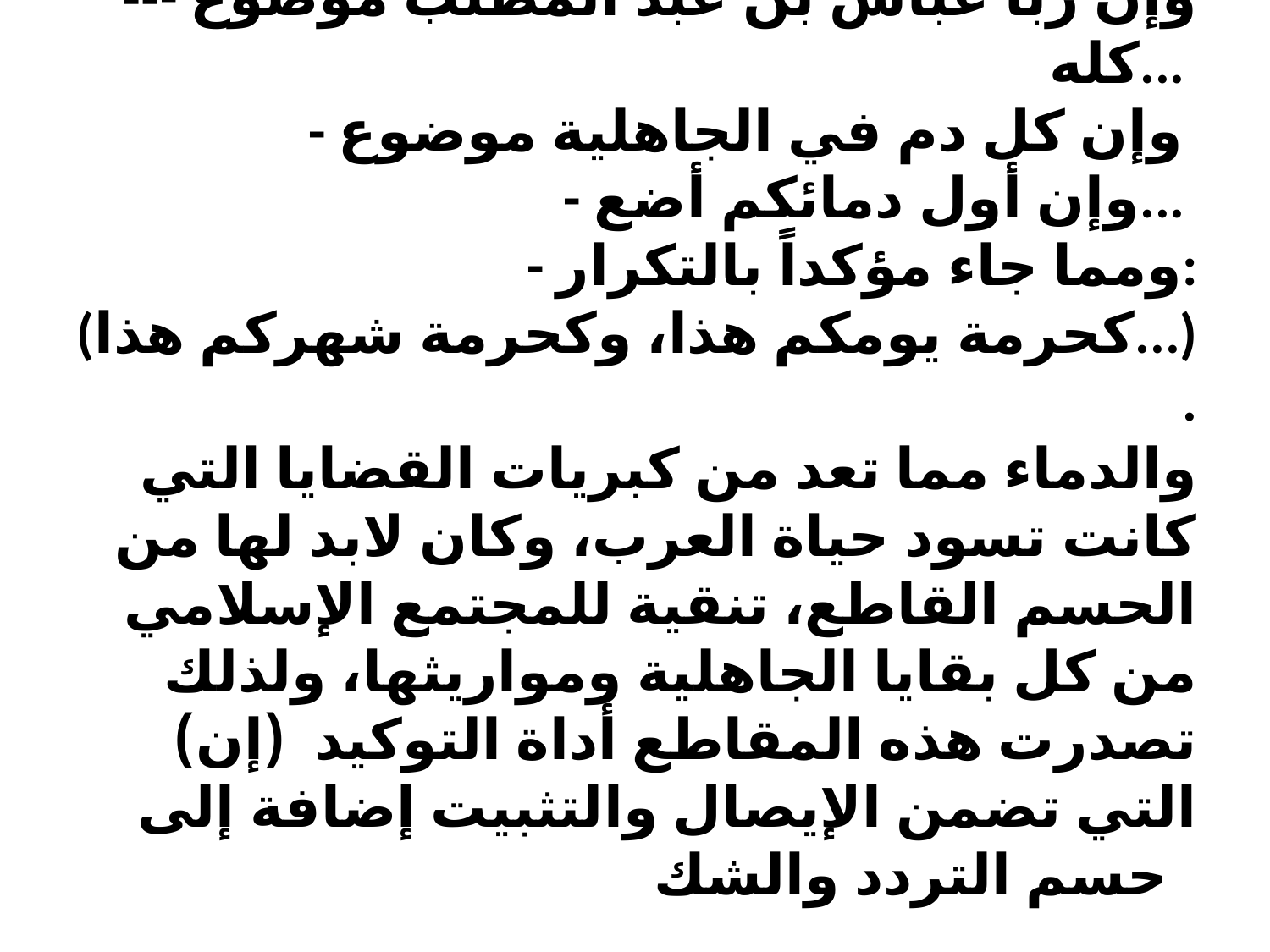

- وإنكم ستلقون ربكم...
--- وإن ربا عباس بن عبد المطلب موضوع كله...
- وإن كل دم في الجاهلية موضوع
- وإن أول دمائكم أضع...
- ومما جاء مؤكداً بالتكرار:
 (كحرمة يومكم هذا، وكحرمة شهركم هذا...) .
والدماء مما تعد من كبريات القضايا التي كانت تسود حياة العرب، وكان لابد لها من الحسم القاطع، تنقية للمجتمع الإسلامي من كل بقايا الجاهلية ومواريثها، ولذلك تصدرت هذه المقاطع أداة التوكيد  (إن) التي تضمن الإيصال والتثبيت إضافة إلى حسم التردد والشك